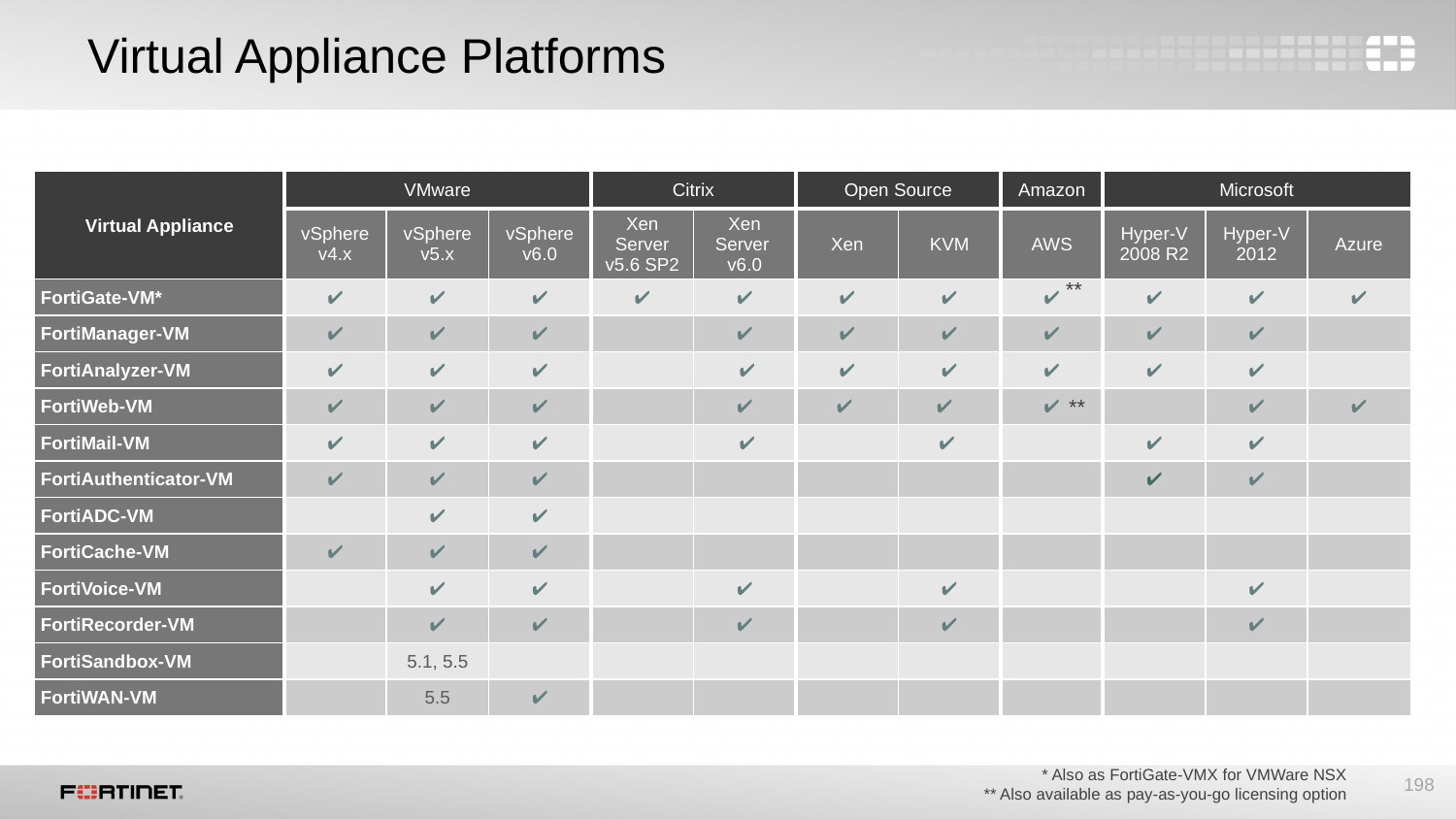

# Virtual Appliance Platforms
| Virtual Appliance | VMware |  |  | Citrix |  | Open Source |  | Amazon | Microsoft |  |  |
| --- | --- | --- | --- | --- | --- | --- | --- | --- | --- | --- | --- |
|  | vSphere v4.x | vSphere v5.x | vSphere v6.0 | Xen Server v5.6 SP2 | Xen Server v6.0 | Xen | KVM | AWS | Hyper-V 2008 R2 | Hyper-V 2012 | Azure |
| FortiGate-VM\* | ✔ | ✔ | ✔ | ✔ | ✔ | ✔ | ✔ | ✔ | ✔ | ✔ | ✔ |
| FortiManager-VM | ✔ | ✔ | ✔ |  | ✔ | ✔ | ✔ | ✔ | ✔ | ✔ |  |
| FortiAnalyzer-VM | ✔ | ✔ | ✔ |  | ✔ | ✔ | ✔ | ✔ | ✔ | ✔ |  |
| FortiWeb-VM | ✔ | ✔ | ✔ |  | ✔ | ✔ | ✔ | ✔ |  | ✔ | ✔ |
| FortiMail-VM | ✔ | ✔ | ✔ |  | ✔ |  | ✔ |  | ✔ | ✔ |  |
| FortiAuthenticator-VM | ✔ | ✔ | ✔ |  |  |  |  |  | ✔ | ✔ |  |
| FortiADC-VM |  | ✔ | ✔ |  |  |  |  |  |  |  |  |
| FortiCache-VM | ✔ | ✔ | ✔ |  |  |  |  |  |  |  |  |
| FortiVoice-VM |  | ✔ | ✔ |  | ✔ |  | ✔ |  |  | ✔ |  |
| FortiRecorder-VM |  | ✔ | ✔ |  | ✔ |  | ✔ |  |  | ✔ |  |
| FortiSandbox-VM |  | 5.1, 5.5 |  |  |  |  |  |  |  |  |  |
| FortiWAN-VM |  | 5.5 | ✔ |  |  |  |  |  |  |  |  |
**
**
* Also as FortiGate-VMX for VMWare NSX
** Also available as pay-as-you-go licensing option